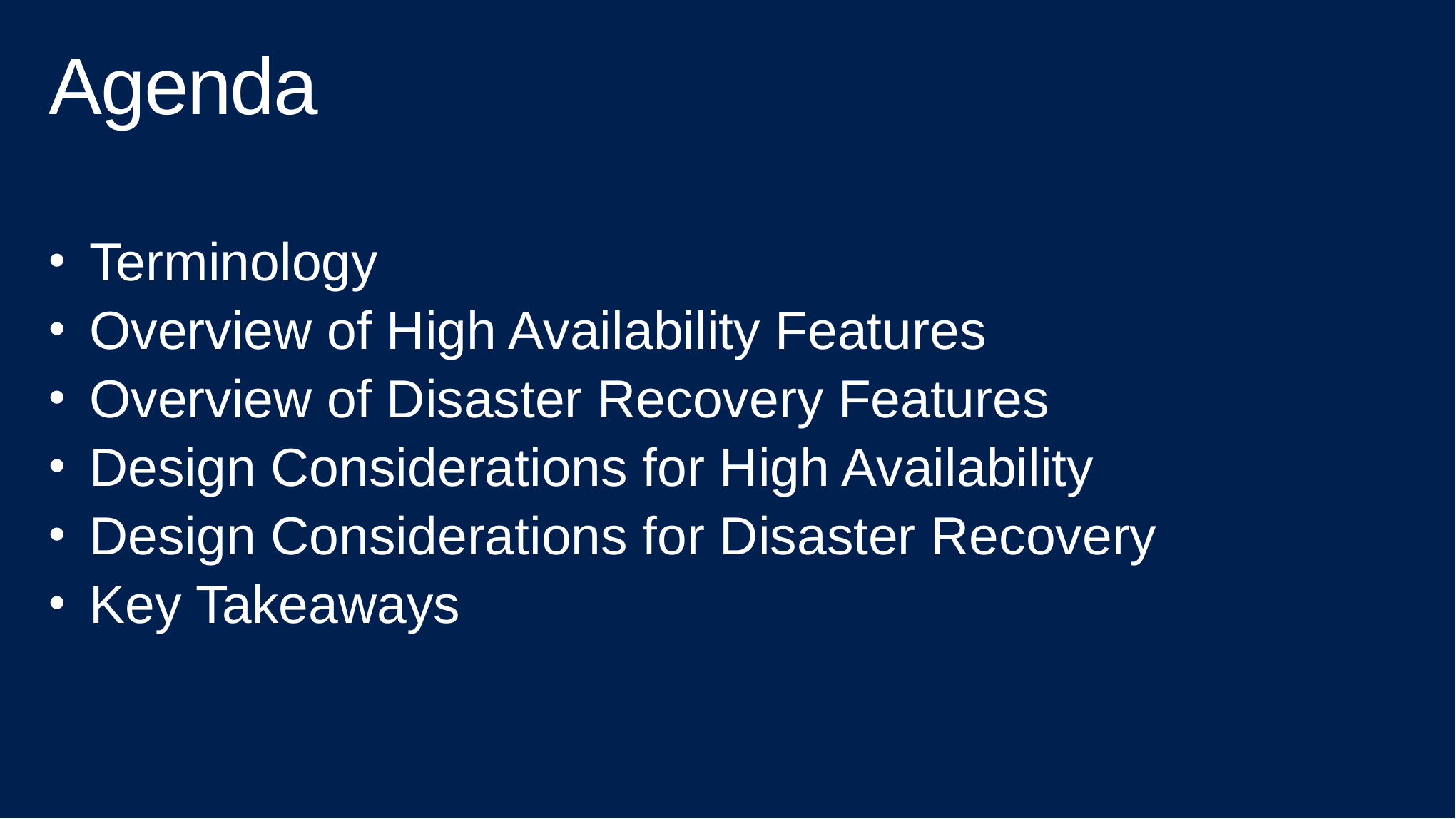

# Agenda
Terminology
Overview of High Availability Features
Overview of Disaster Recovery Features
Design Considerations for High Availability
Design Considerations for Disaster Recovery
Key Takeaways